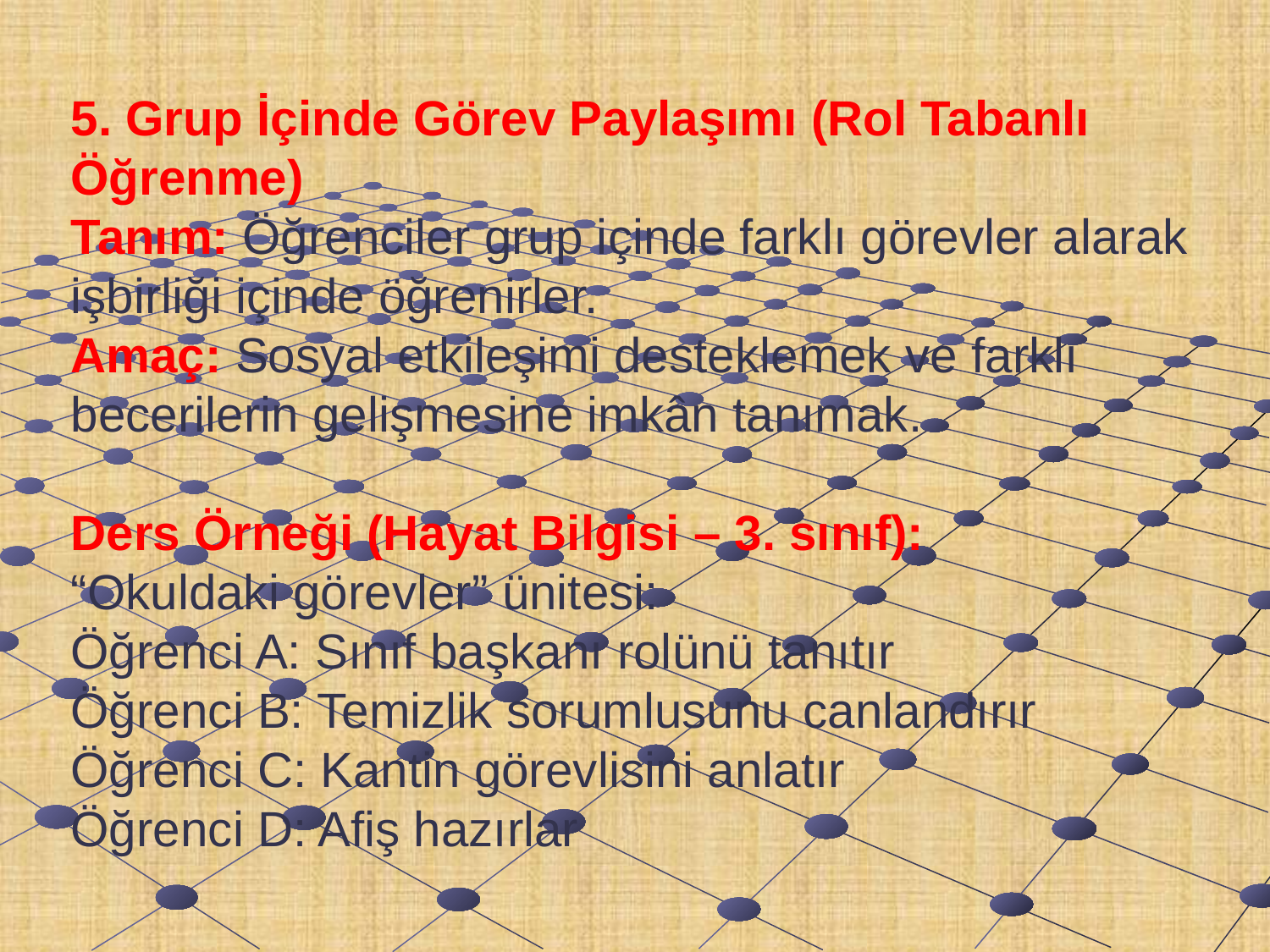

# 5. Grup İçinde Görev Paylaşımı (Rol Tabanlı Öğrenme) Tanım: Öğrenciler grup içinde farklı görevler alarak işbirliği içinde öğrenirler. Amaç: Sosyal etkileşimi desteklemek ve farklı becerilerin gelişmesine imkân tanımak. Ders Örneği (Hayat Bilgisi – 3. sınıf): “Okuldaki görevler” ünitesi: Öğrenci A: Sınıf başkanı rolünü tanıtır Öğrenci B: Temizlik sorumlusunu canlandırır Öğrenci C: Kantin görevlisini anlatır Öğrenci D: Afiş hazırlar